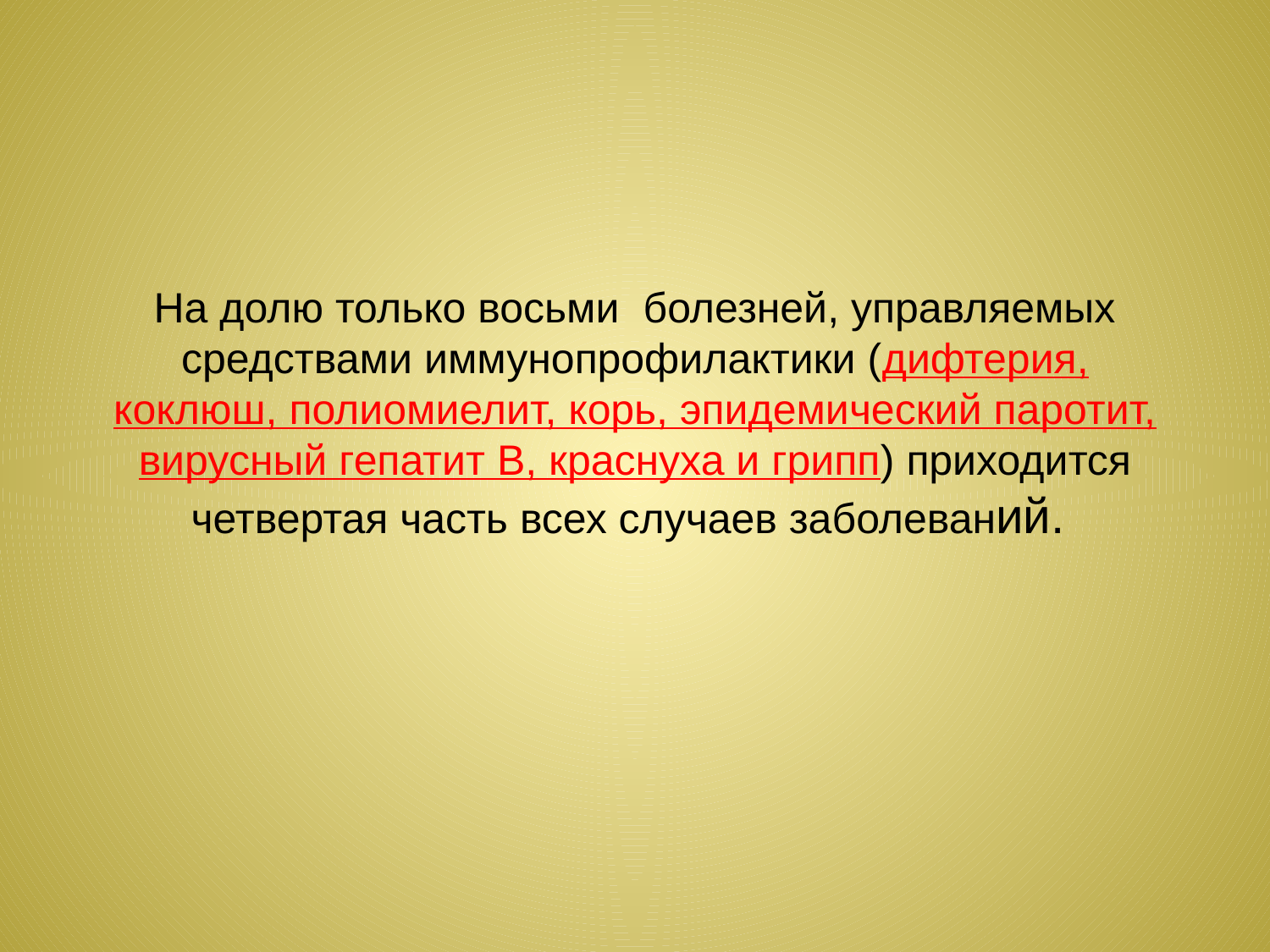

# На долю только восьми  болезней, управляемых средствами иммунопрофилактики (дифтерия, коклюш, полиомиелит, корь, эпидемический паротит, вирусный гепатит В, краснуха и грипп) приходится четвертая часть всех случаев заболеваний.